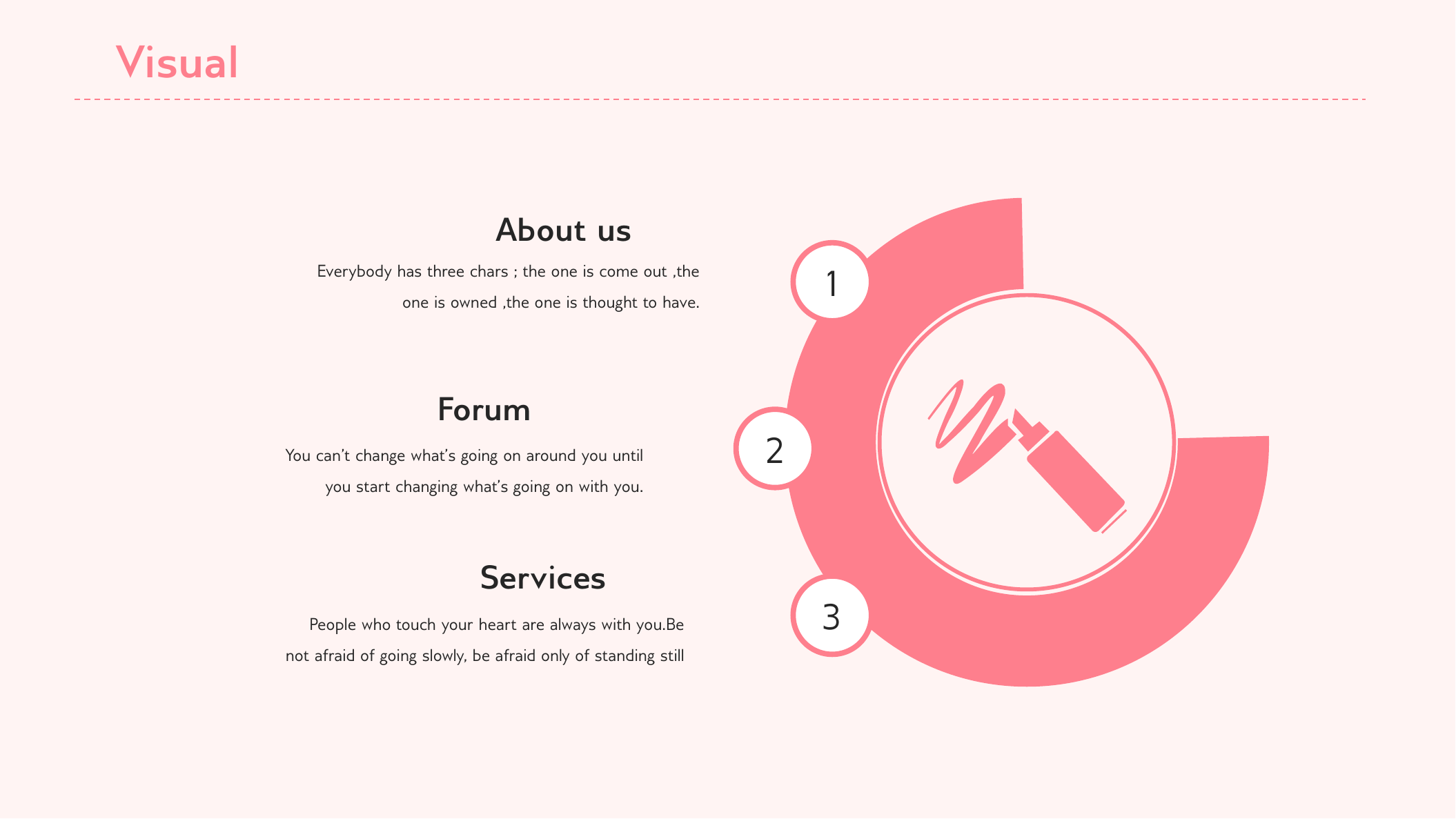

Visual

About us
1
Everybody has three chars ; the one is come out ,the one is owned ,the one is thought to have.

Forum
2
You can’t change what’s going on around you until you start changing what’s going on with you.
Services
3
People who touch your heart are always with you.Be not afraid of going slowly, be afraid only of standing still